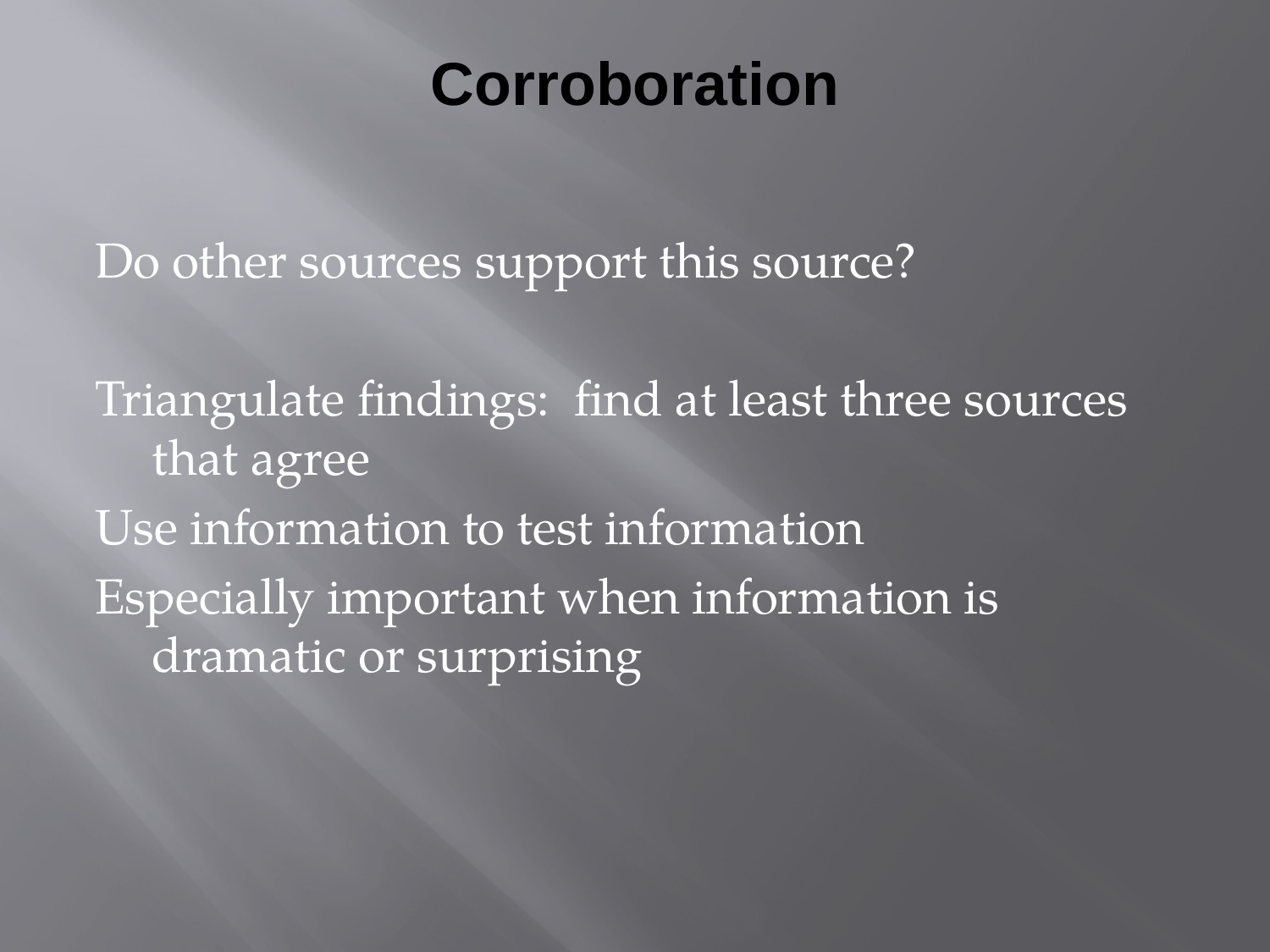

# Corroboration
Do other sources support this source?

Triangulate findings:  find at least three sources that agree
Use information to test information
Especially important when information is dramatic or surprising